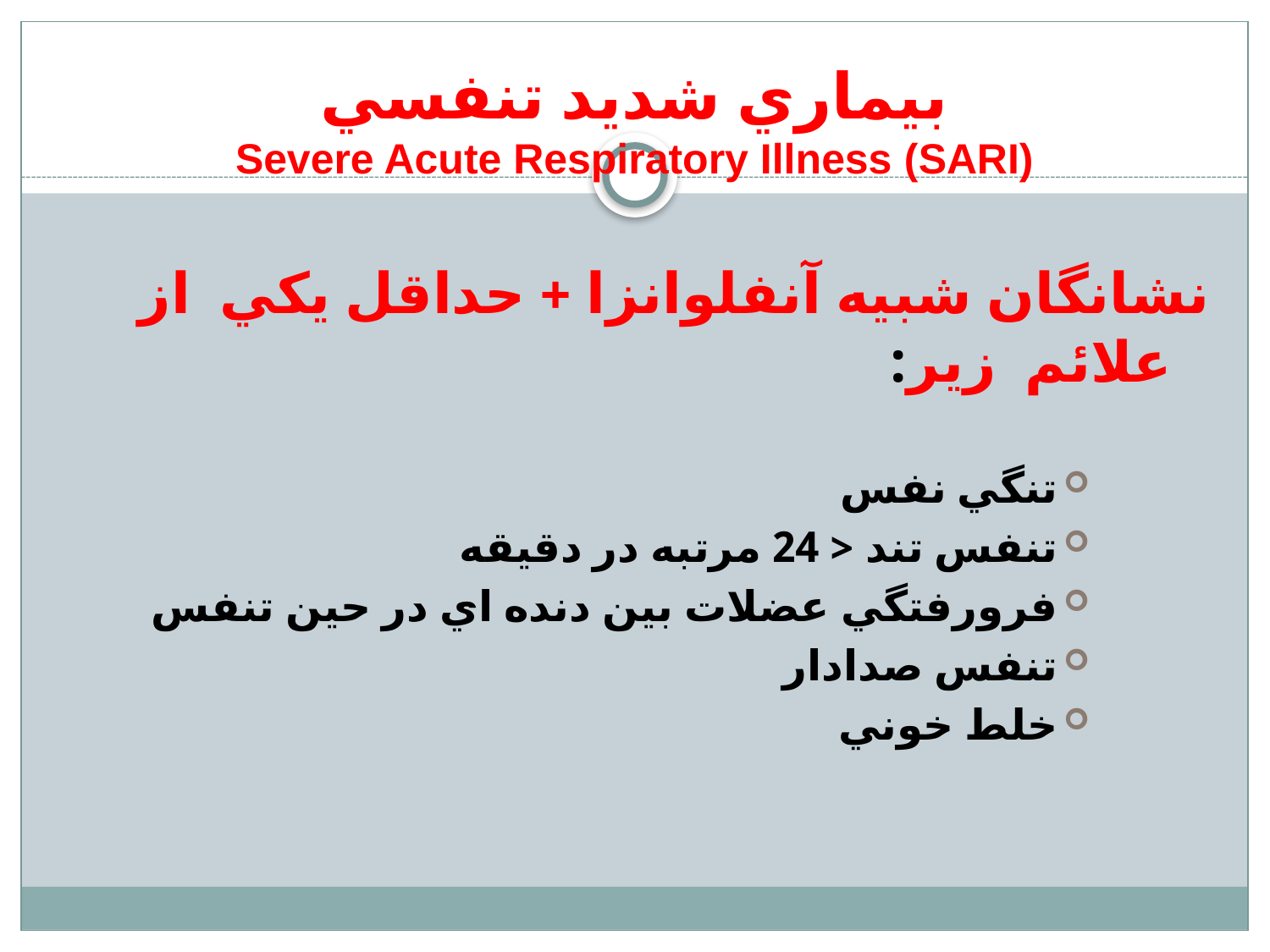

# بيماري شديد تنفسي Severe Acute Respiratory Illness (SARI)
نشانگان شبيه آنفلوانزا + حداقل يكي  از علائم  زير:

تنگي نفس
تنفس تند < 24 مرتبه در دقيقه
فرورفتگي عضلات بين دنده اي در حين تنفس
تنفس صدادار
خلط خوني